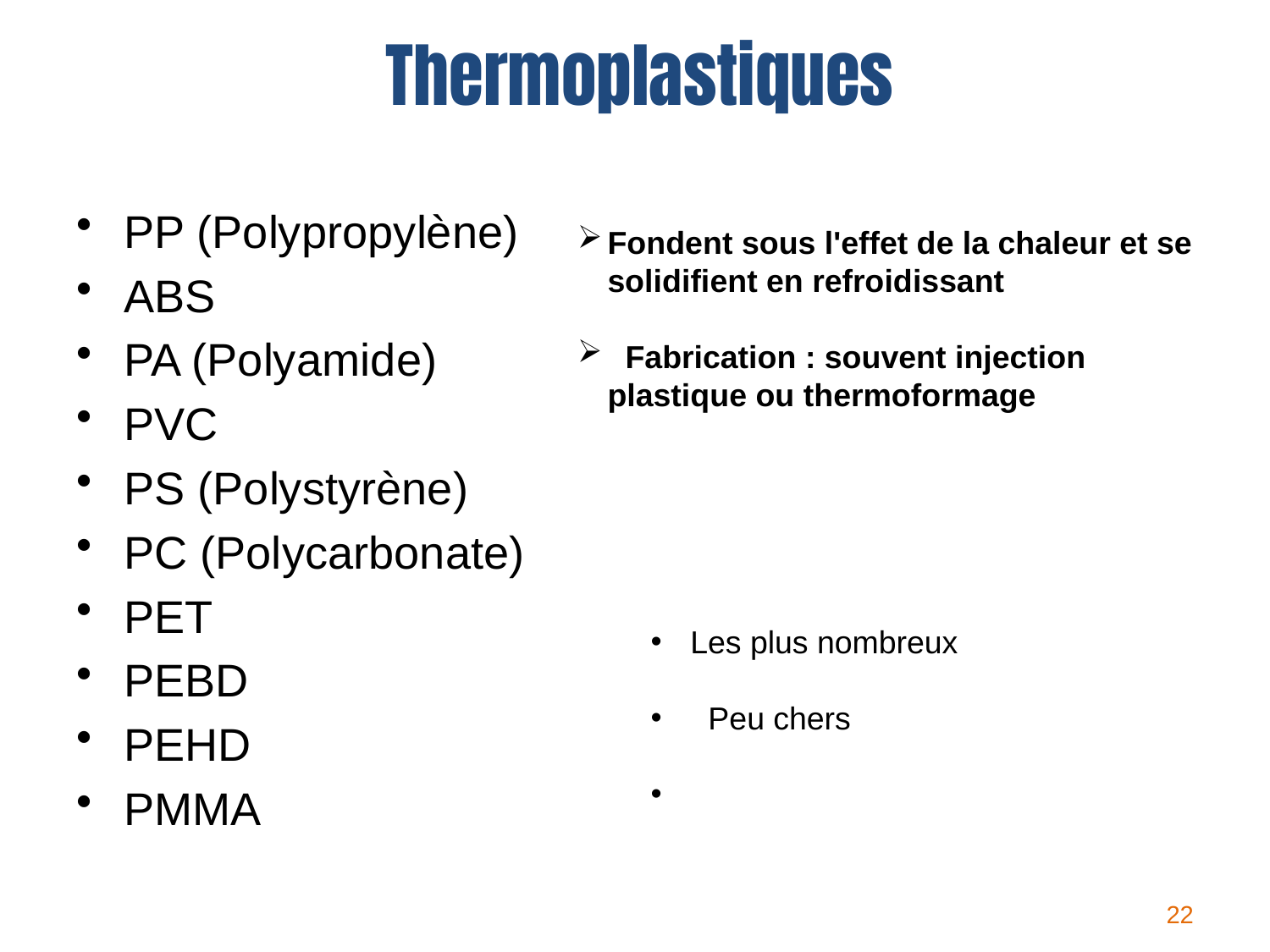

# Thermoplastiques
PP (Polypropylène)
ABS
PA (Polyamide)
PVC
PS (Polystyrène)
PC (Polycarbonate)
PET
PEBD
PEHD
PMMA

Fondent sous l'effet de la chaleur et se solidifient en refroidissant

  Fabrication : souvent injection plastique ou thermoformage

Les plus nombreux

  Peu chers

22